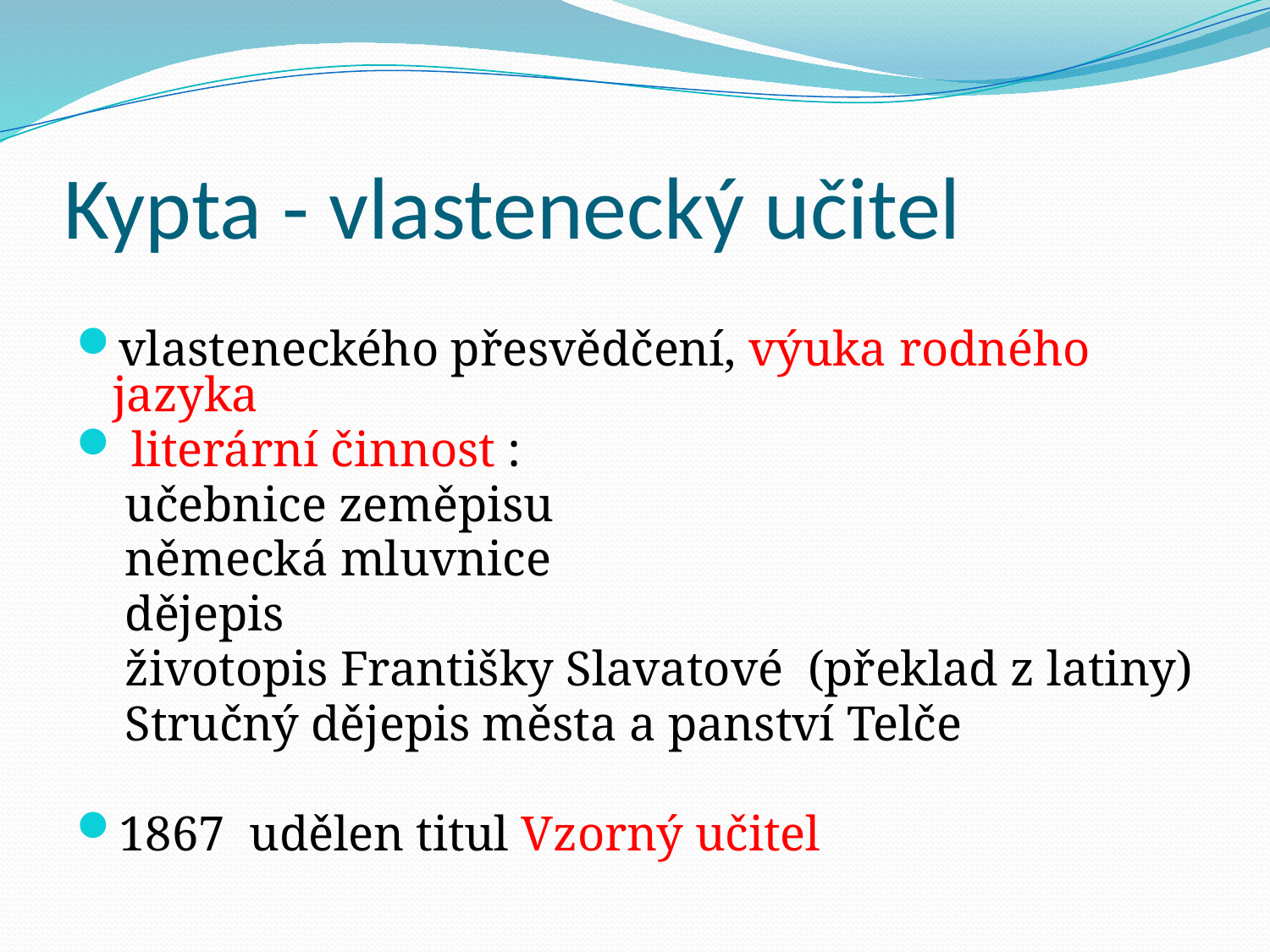

# Kypta - vlastenecký učitel

vlasteneckého přesvědčení, výuka rodného jazyka
 literární činnost :
    učebnice zeměpisu
    německá mluvnice
    dějepis
    životopis Františky Slavatové  (překlad z latiny)
    Stručný dějepis města a panství Telče

1867  udělen titul Vzorný učitel